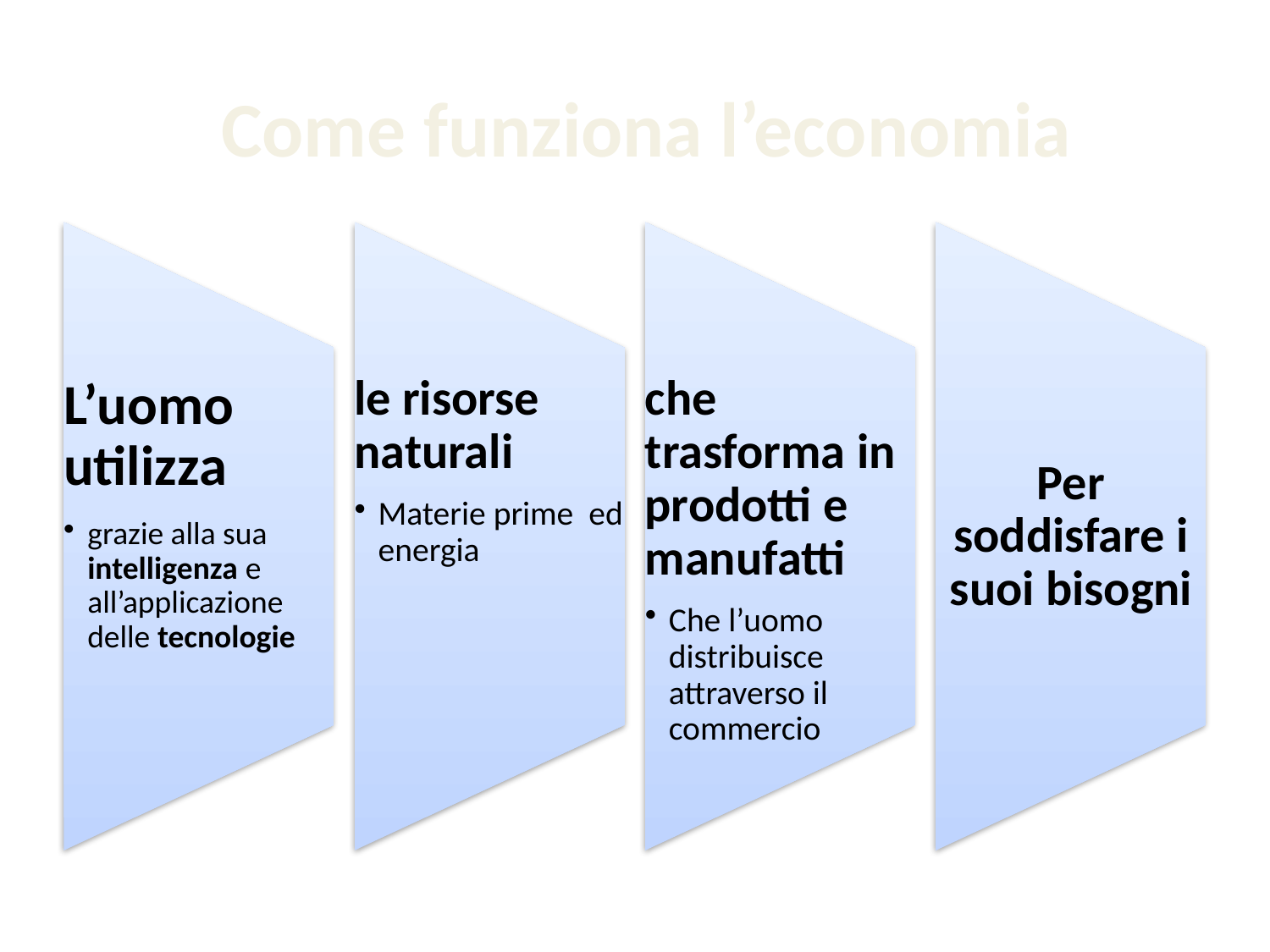

# Come funziona l’economia

L’uomo utilizza
grazie alla sua intelligenza e all’applicazione delle tecnologie
le risorse naturali
Materie prime  ed energia
che trasforma in prodotti e manufatti
Che l’uomo distribuisce attraverso il commercio
Per soddisfare i suoi bisogni